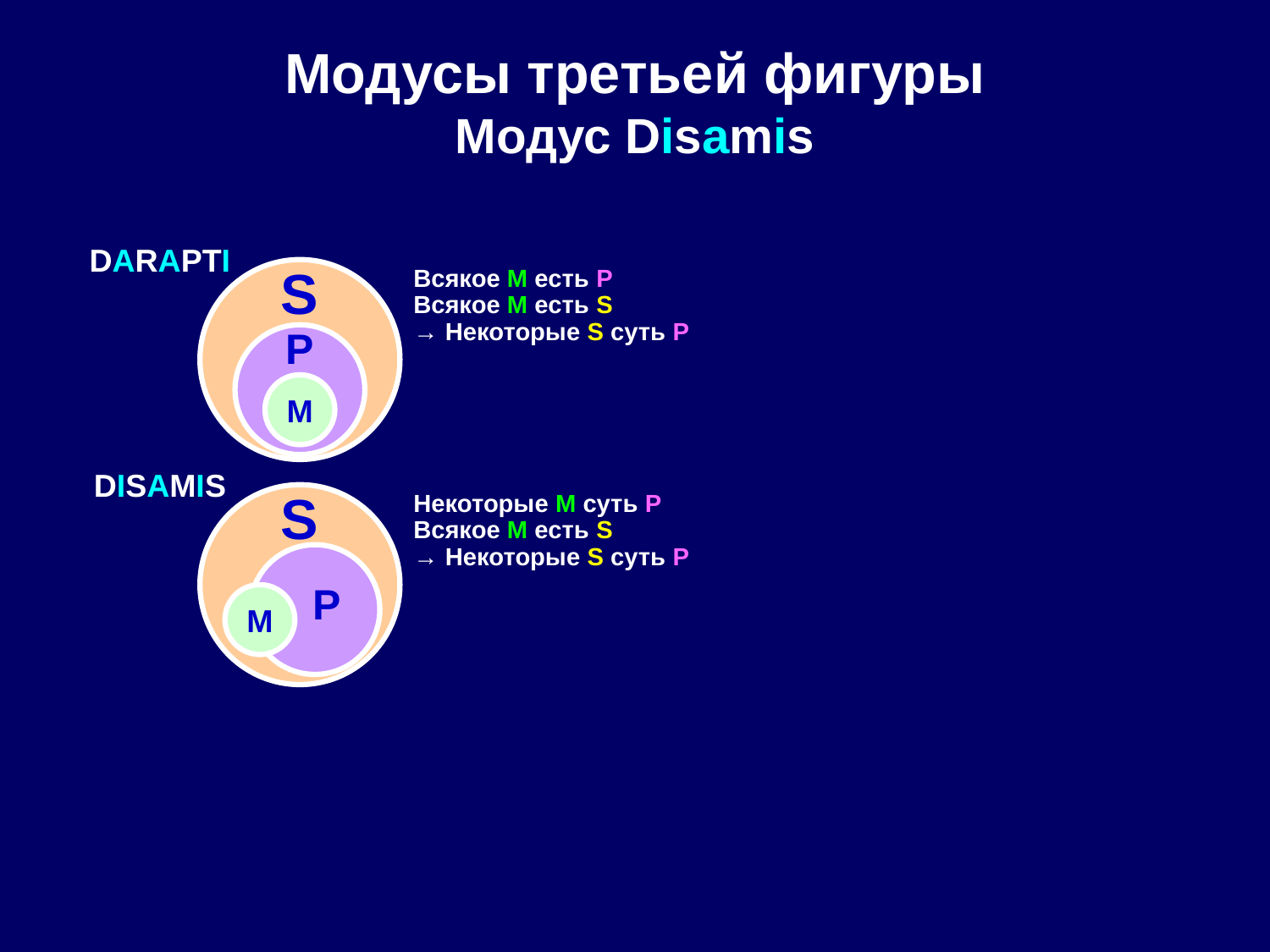

# Модусы третьей фигуры Модус Disamis
DARAPTI
S
Всякое M есть P
Всякое M есть S
→ Некоторые S суть P
P
M
DISAMIS
S
Некоторые M суть P
Всякое M есть S
→ Некоторые S суть P
  P
M